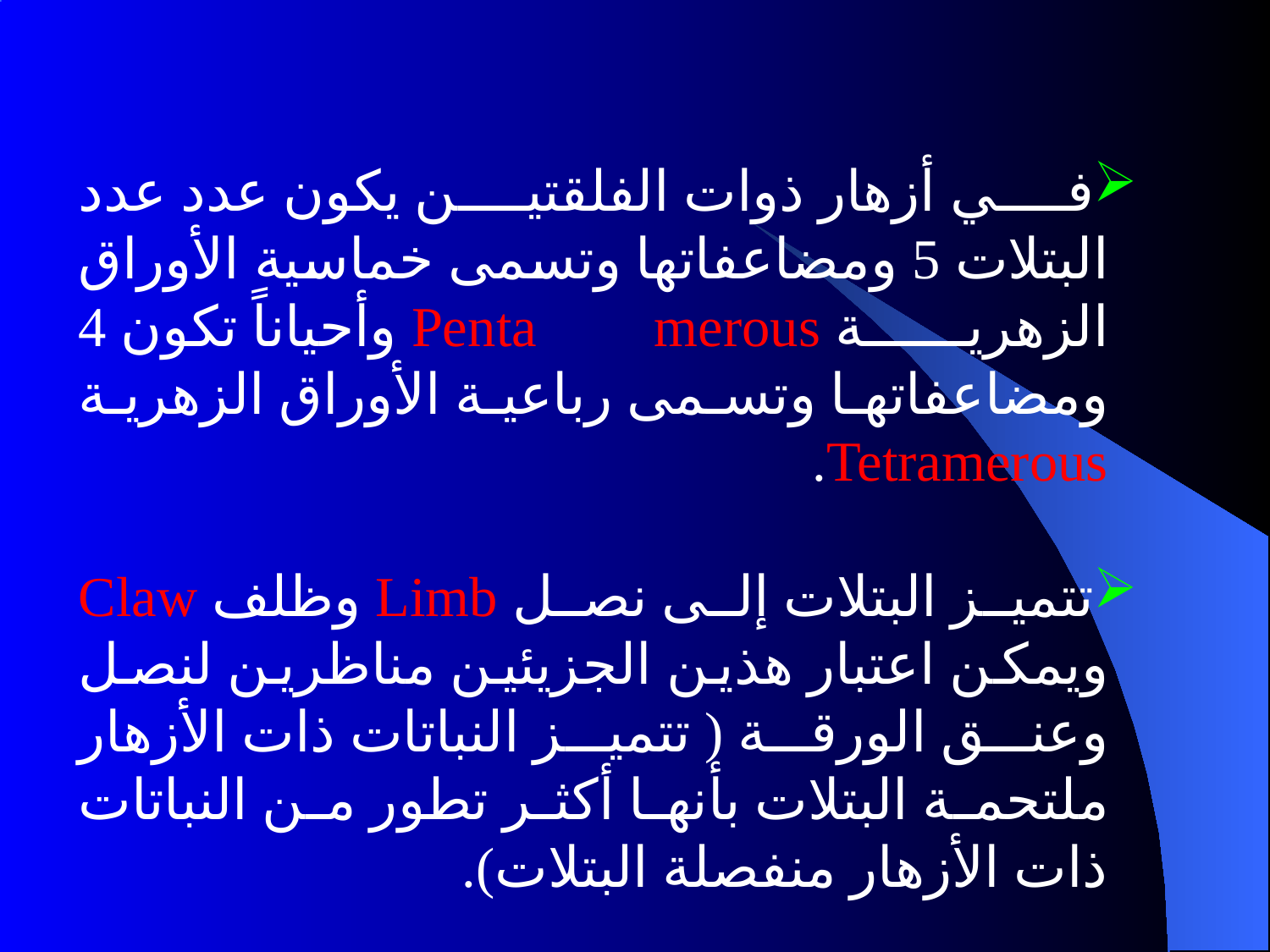

في أزهار ذوات الفلقتين يكون عدد عدد البتلات 5 ومضاعفاتها وتسمى خماسية الأوراق الزهرية Penta merous وأحياناً تكون 4 ومضاعفاتها وتسمى رباعية الأوراق الزهرية Tetramerous.

تتميز البتلات إلى نصل Limb وظلف Claw ويمكن اعتبار هذين الجزيئين مناظرين لنصل وعنق الورقة ( تتميز النباتات ذات الأزهار ملتحمة البتلات بأنها أكثر تطور من النباتات ذات الأزهار منفصلة البتلات).